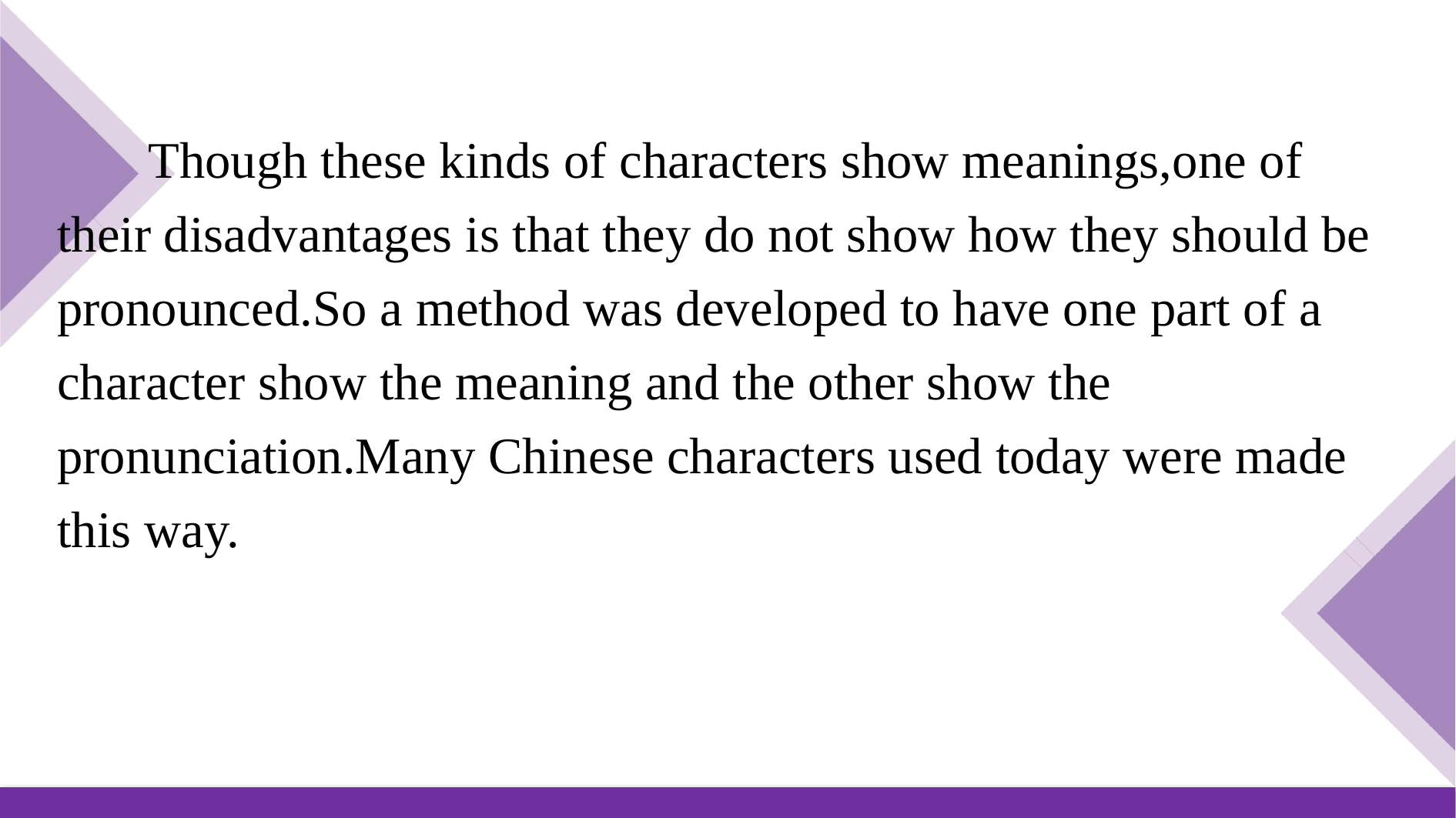

Though these kinds of characters show meanings,one of their disadvantages is that they do not show how they should be pronounced.So a method was developed to have one part of a character show the meaning and the other show the pronunciation.Many Chinese characters used today were made this way.